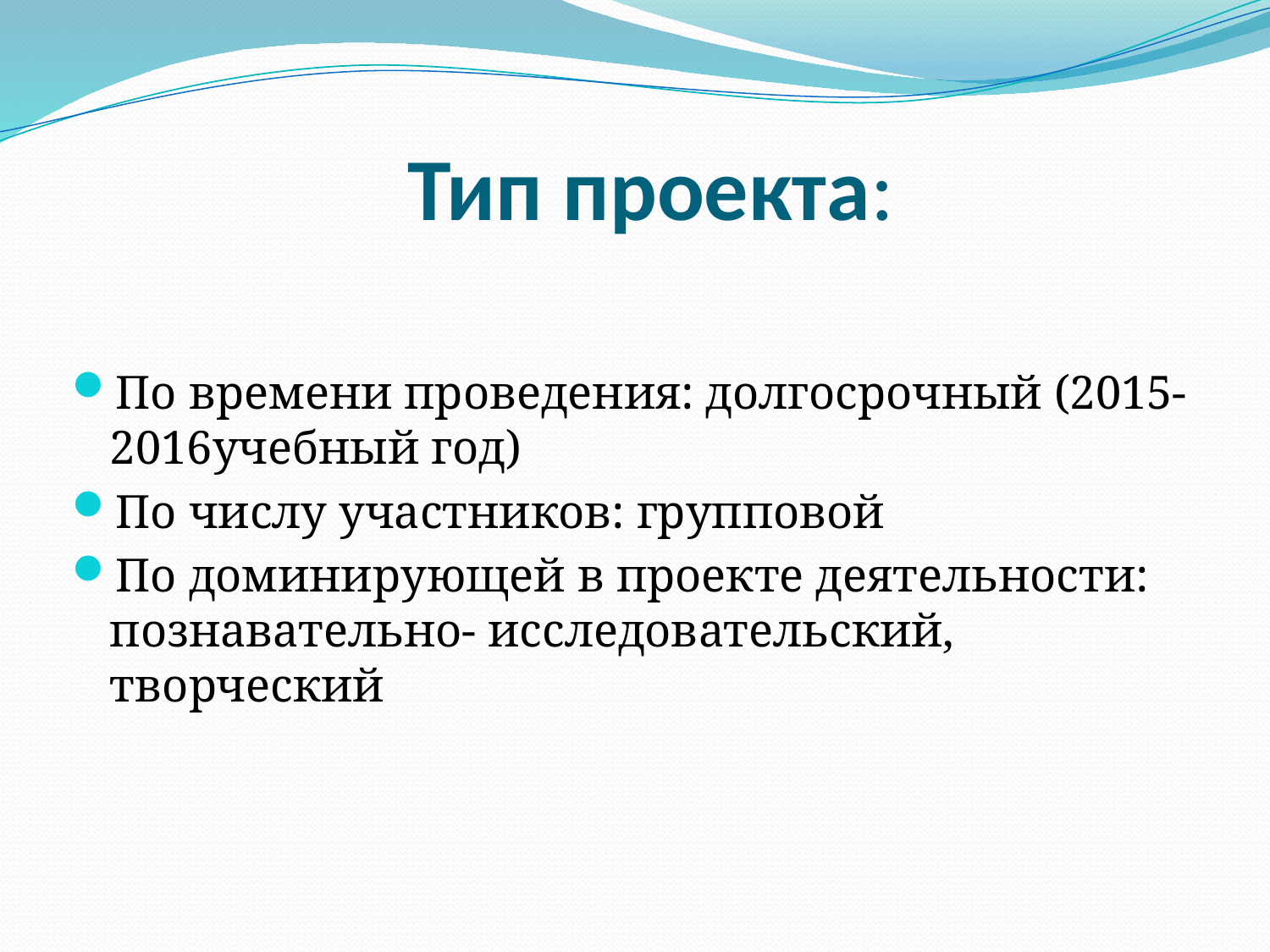

# Тип проекта:

По времени проведения: долгосрочный (2015-2016учебный год)
По числу участников: групповой
По доминирующей в проекте деятельности: познавательно- исследовательский, творческий